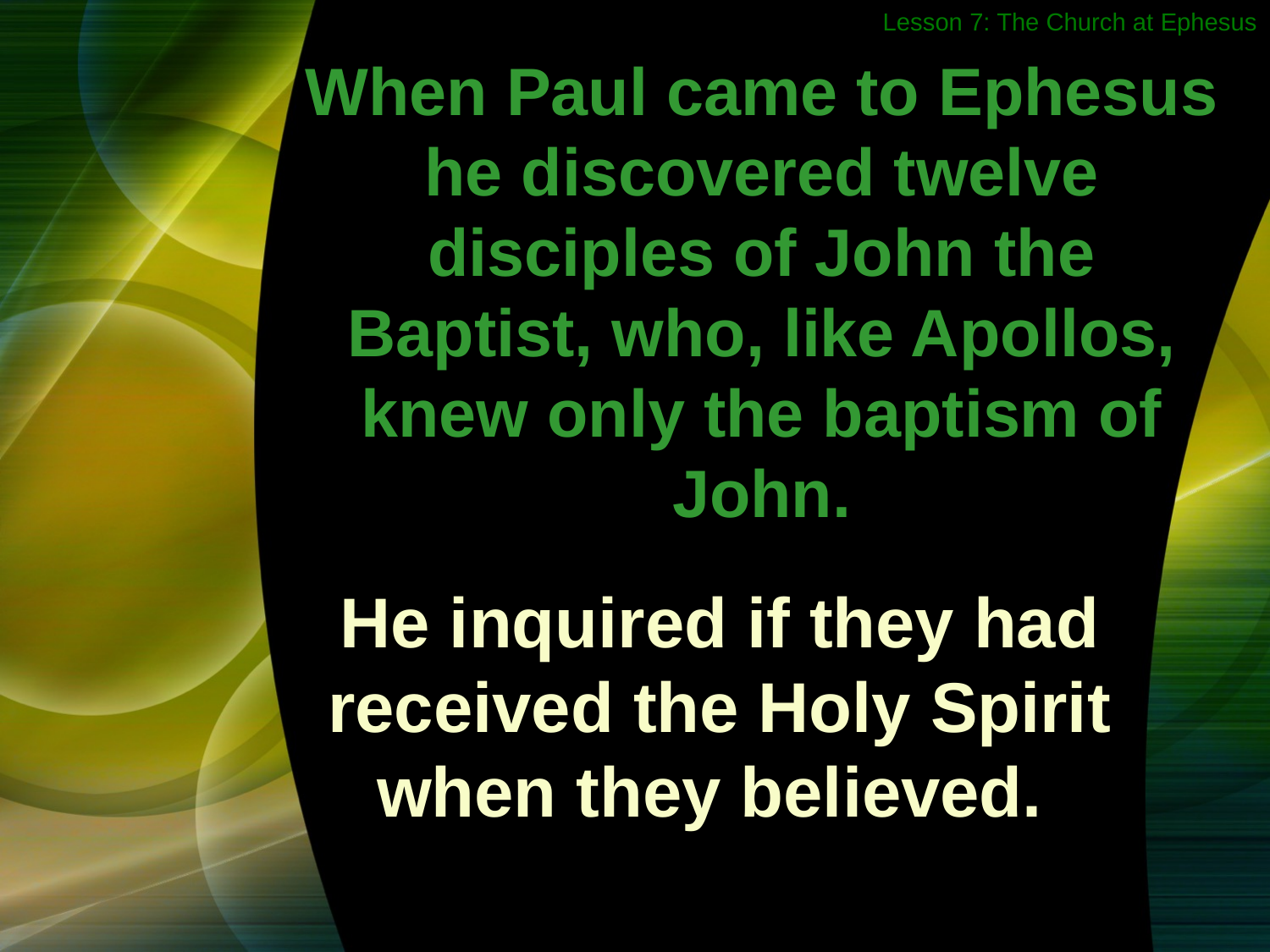

Lesson 7: The Church at Ephesus
When Paul came to Ephesus he discovered twelve disciples of John the Baptist, who, like Apollos, knew only the baptism of John.
He inquired if they had received the Holy Spirit when they believed.